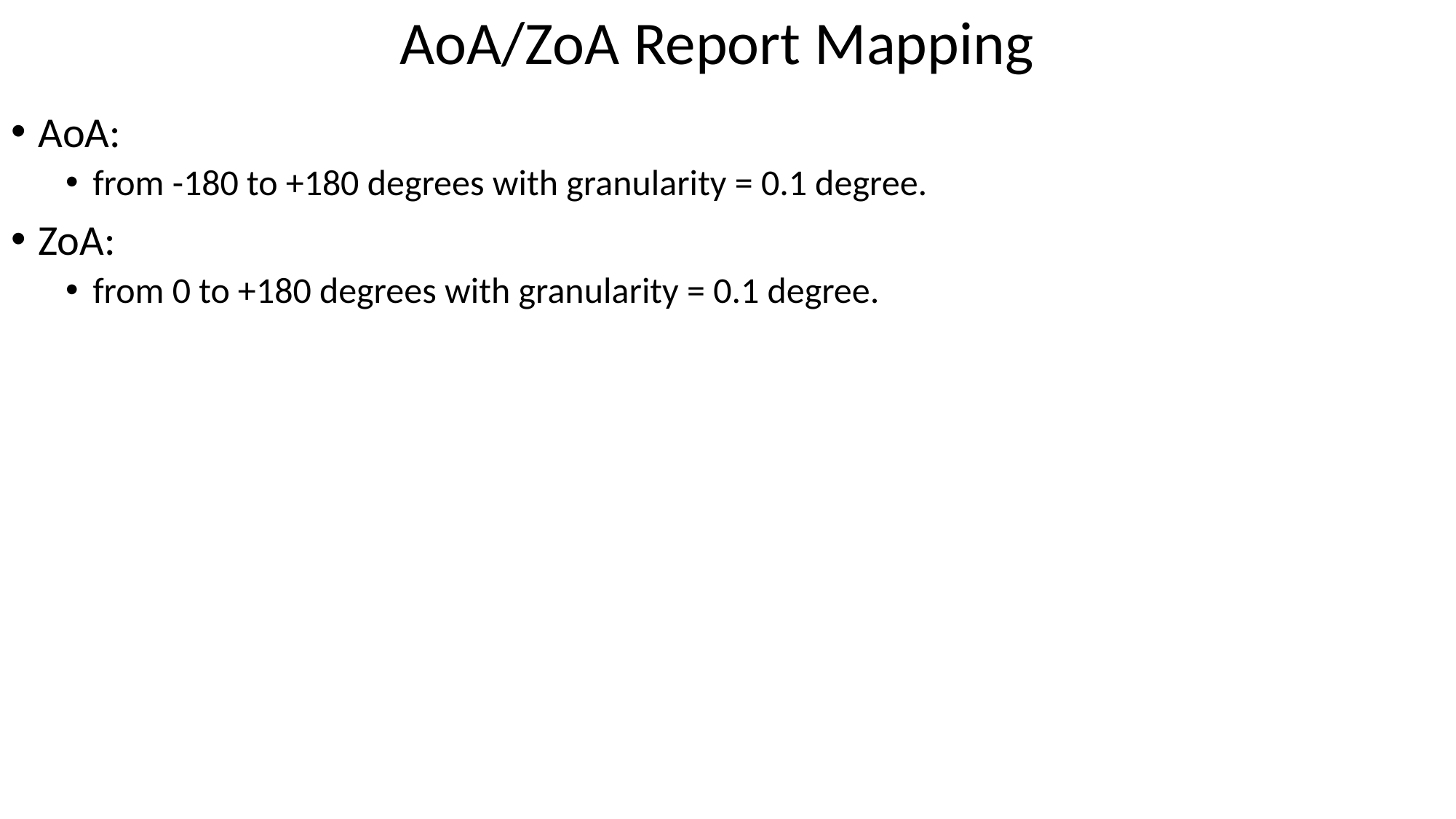

# AoA/ZoA Report Mapping
AoA:
from -180 to +180 degrees with granularity = 0.1 degree.
ZoA:
from 0 to +180 degrees with granularity = 0.1 degree.